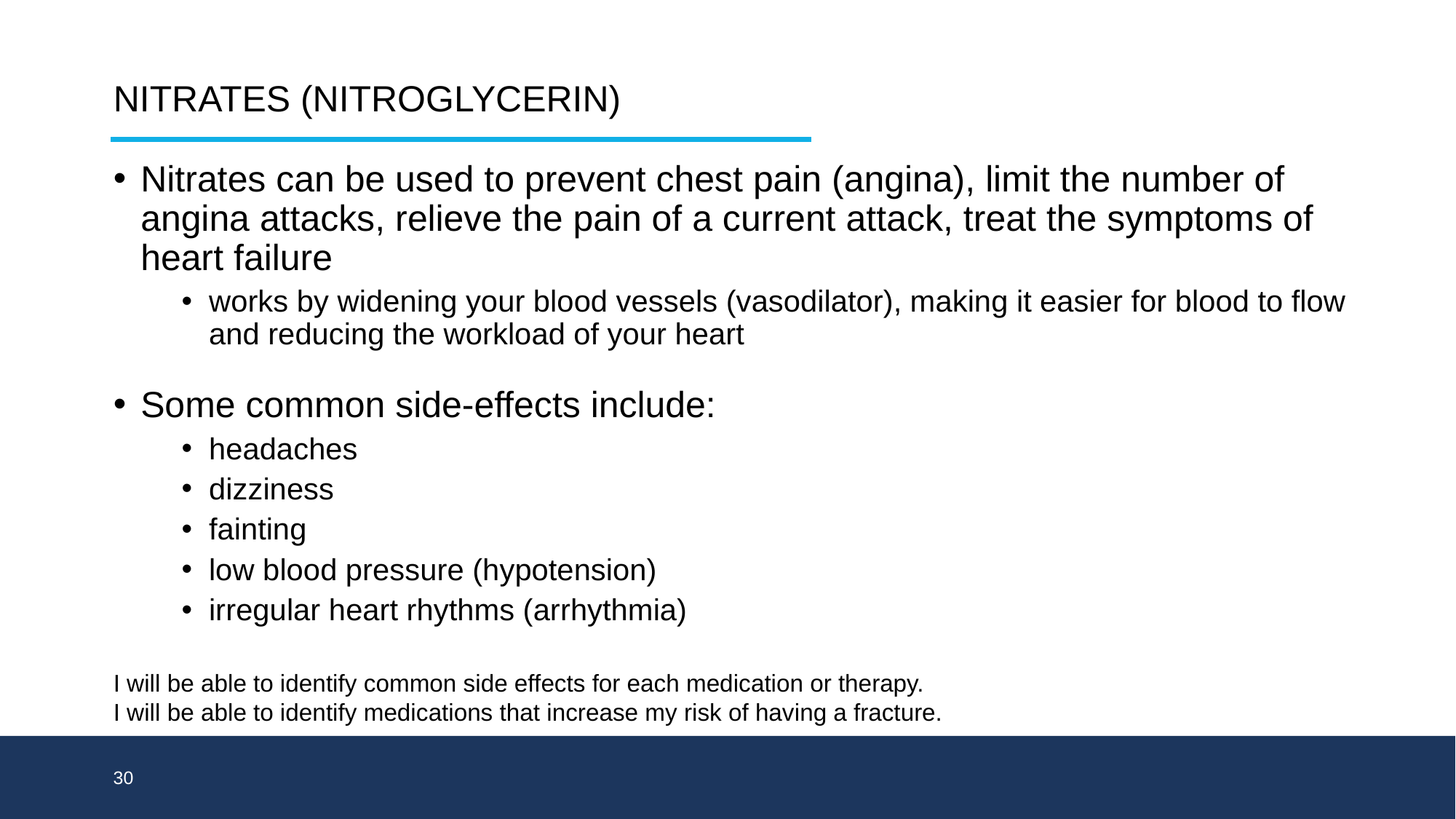

# Nitrates (Nitroglycerin)
Nitrates can be used to prevent chest pain (angina), limit the number of angina attacks, relieve the pain of a current attack, treat the symptoms of heart failure
works by widening your blood vessels (vasodilator), making it easier for blood to flow and reducing the workload of your heart

Some common side-effects include:
headaches
dizziness
fainting
low blood pressure (hypotension)
irregular heart rhythms (arrhythmia)

I will be able to identify common side effects for each medication or therapy.
I will be able to identify medications that increase my risk of having a fracture.